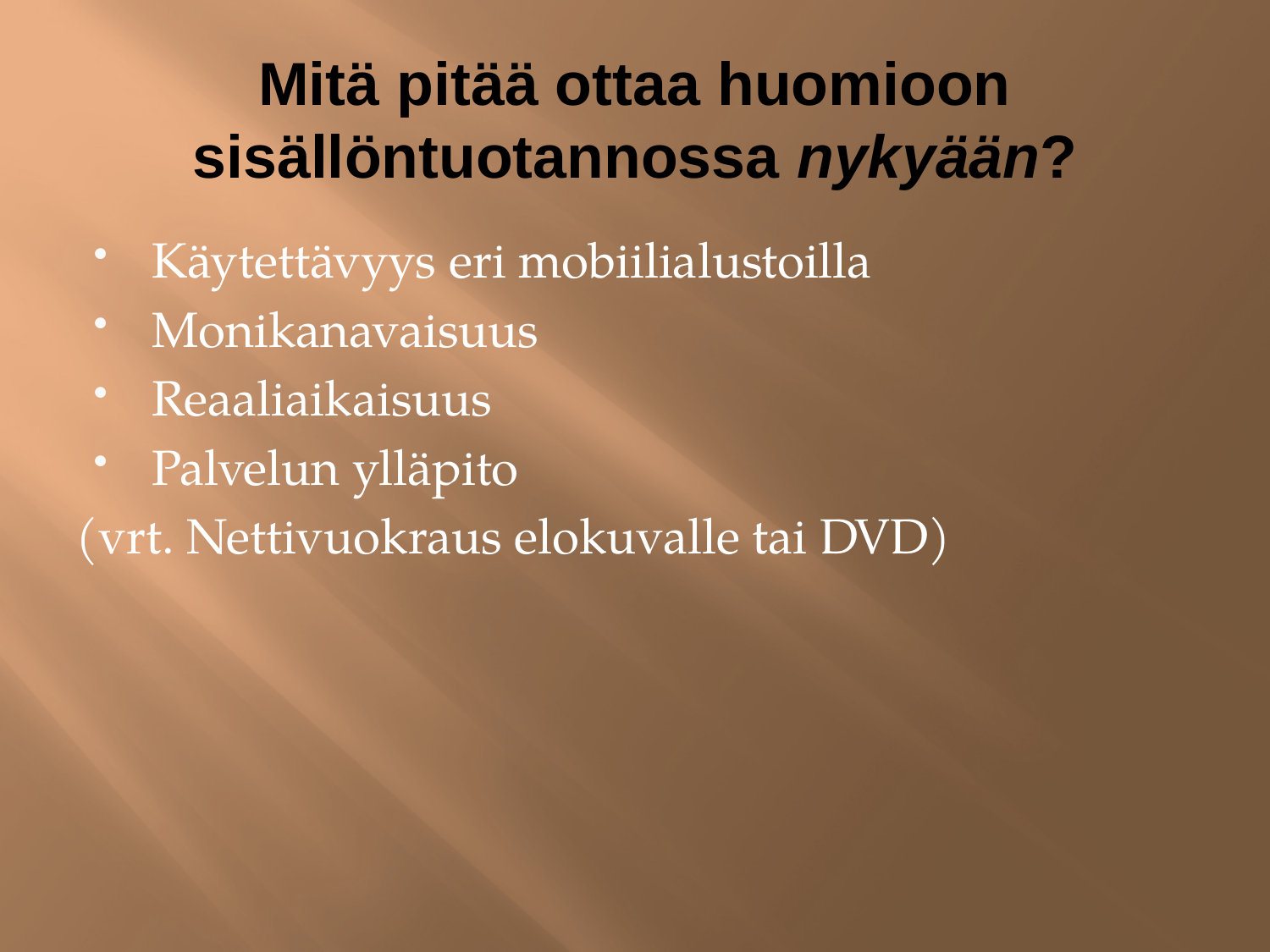

# Mitä pitää ottaa huomioon sisällöntuotannossa nykyään?
Käytettävyys eri mobiilialustoilla
Monikanavaisuus
Reaaliaikaisuus
Palvelun ylläpito
(vrt. Nettivuokraus elokuvalle tai DVD)